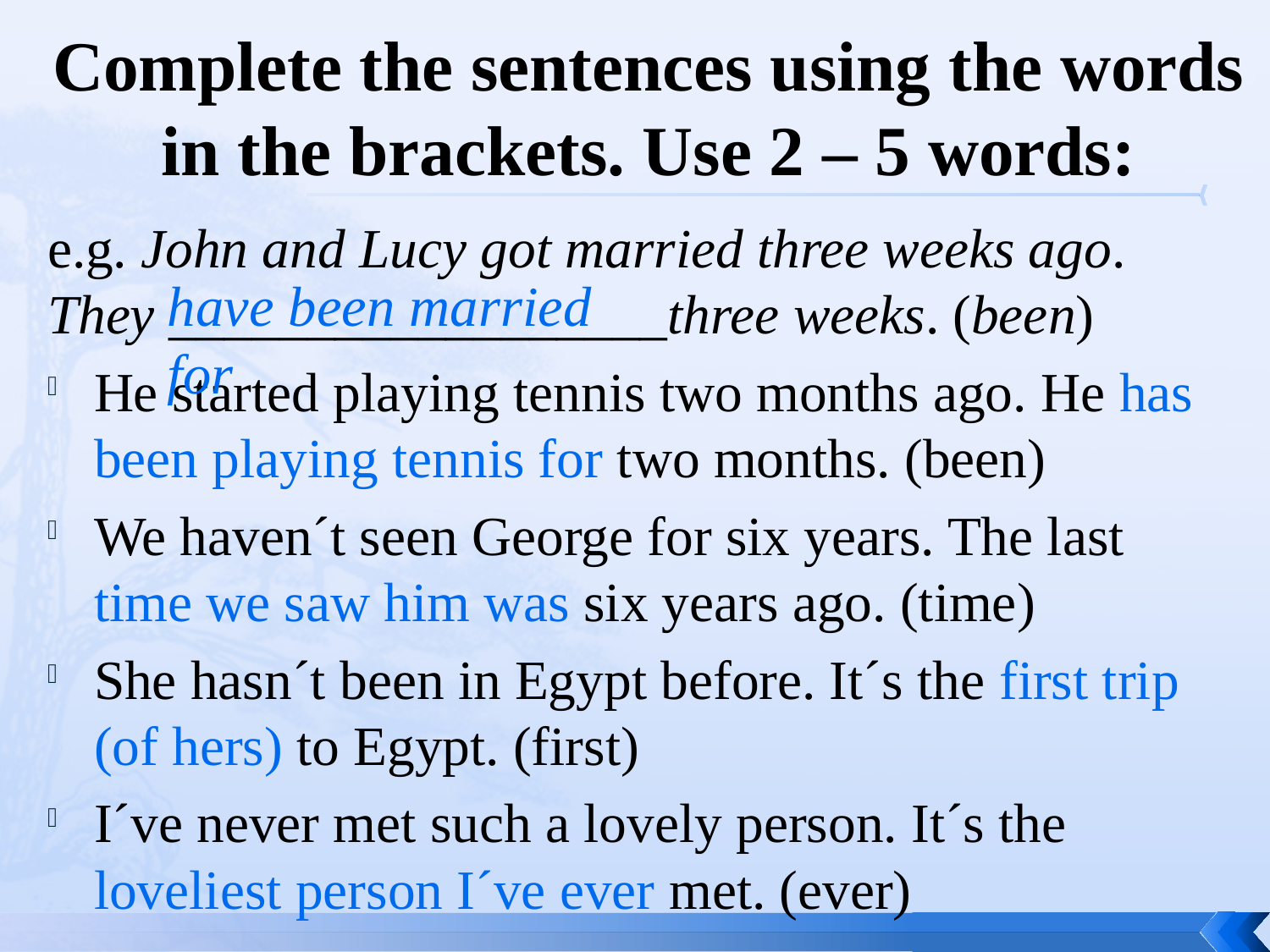

# Complete the sentences using the words in the brackets. Use 2 – 5 words:
e.g. John and Lucy got married three weeks ago. They __________________three weeks. (been)
He started playing tennis two months ago. He has been playing tennis for two months. (been)
We haven´t seen George for six years. The last time we saw him was six years ago. (time)
She hasn´t been in Egypt before. It´s the first trip (of hers) to Egypt. (first)
I´ve never met such a lovely person. It´s the loveliest person I´ve ever met. (ever)
have been married for